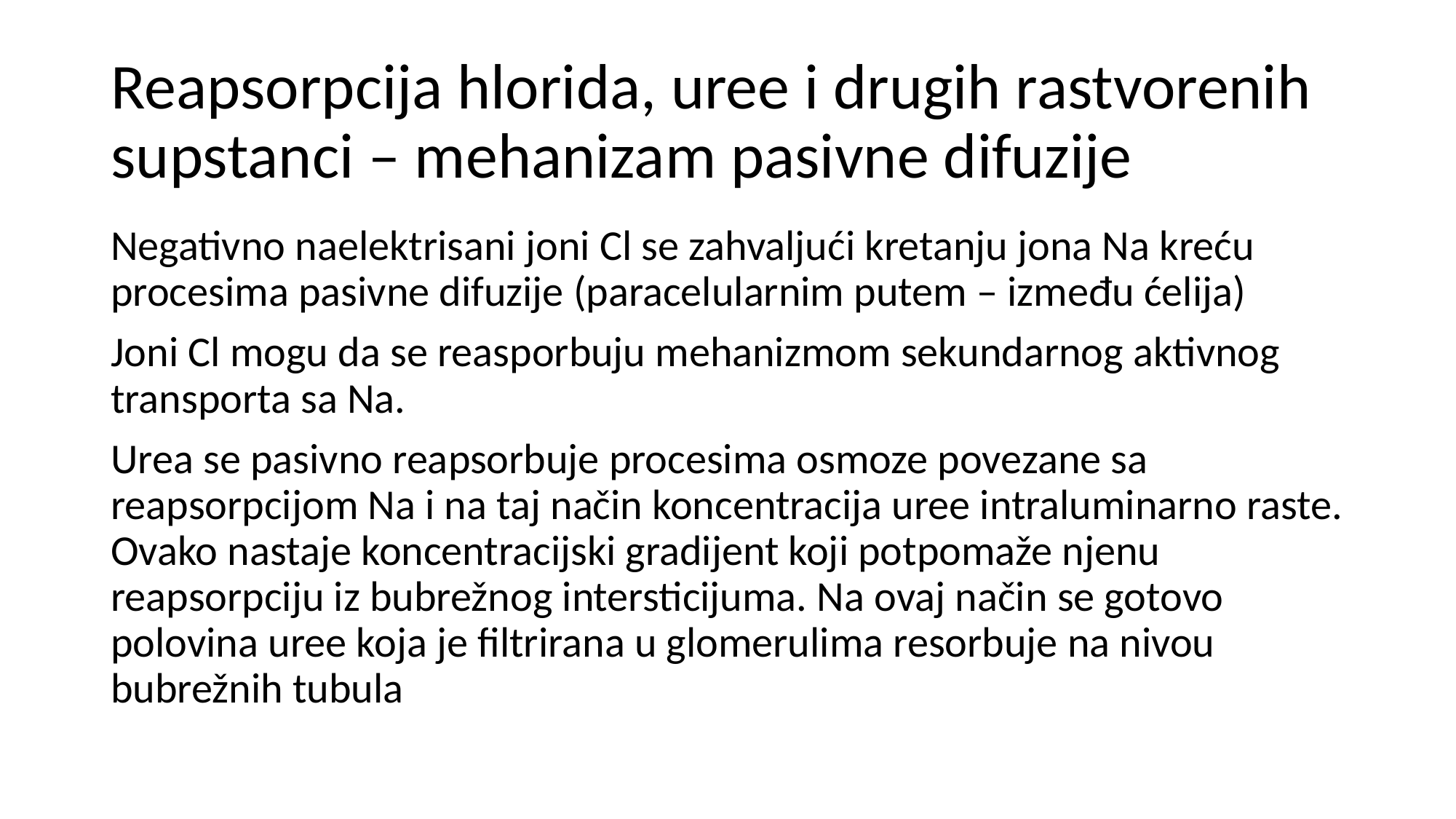

# Reapsorpcija hlorida, uree i drugih rastvorenih supstanci – mehanizam pasivne difuzije
Negativno naelektrisani joni Cl se zahvaljući kretanju jona Na kreću procesima pasivne difuzije (paracelularnim putem – između ćelija)
Joni Cl mogu da se reasporbuju mehanizmom sekundarnog aktivnog transporta sa Na.
Urea se pasivno reapsorbuje procesima osmoze povezane sa reapsorpcijom Na i na taj način koncentracija uree intraluminarno raste. Ovako nastaje koncentracijski gradijent koji potpomaže njenu reapsorpciju iz bubrežnog intersticijuma. Na ovaj način se gotovo polovina uree koja je filtrirana u glomerulima resorbuje na nivou bubrežnih tubula